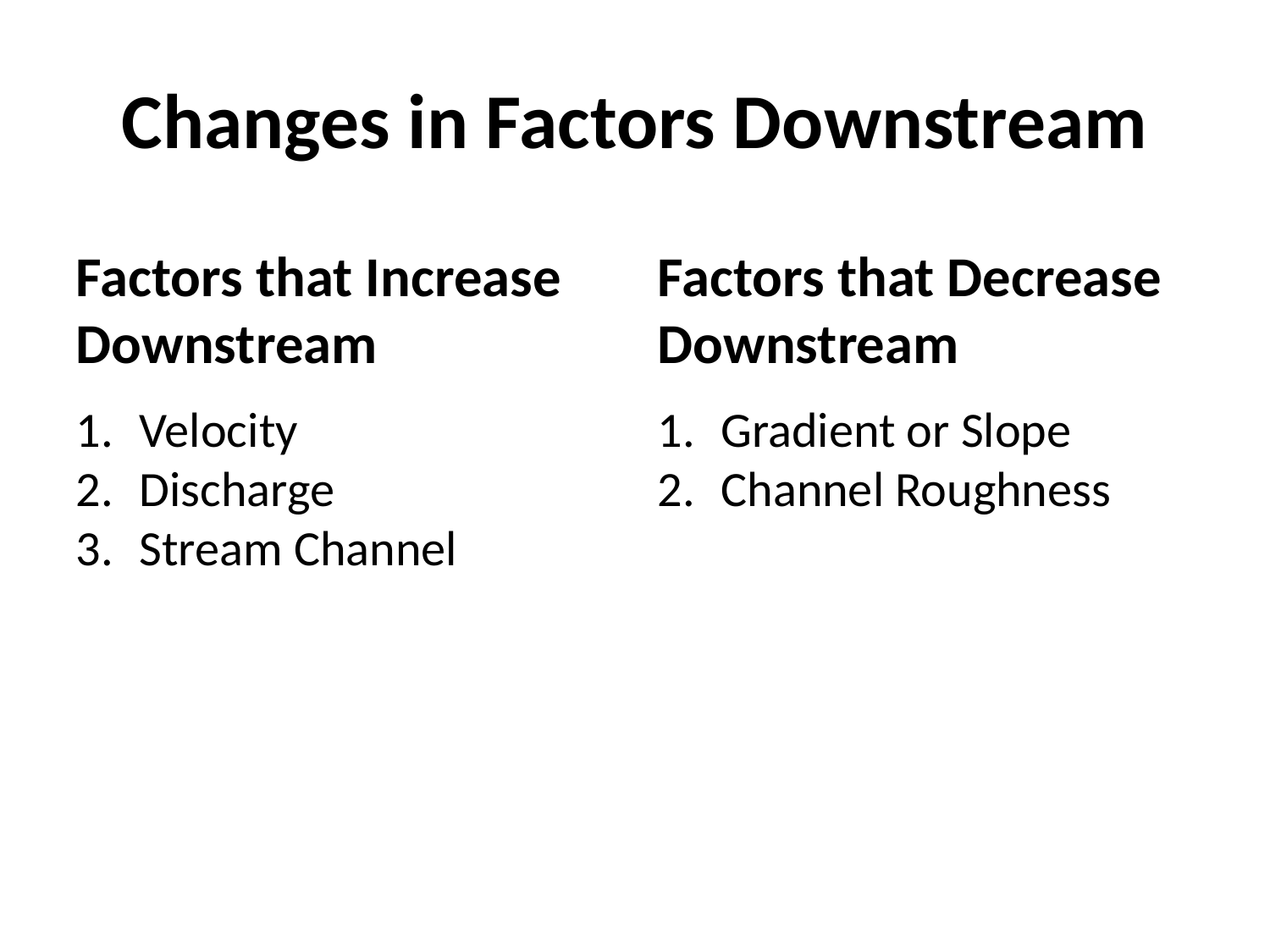

Changes in Factors Downstream
Factors that Increase Downstream
Factors that Decrease Downstream
Velocity
Discharge
Stream Channel
Gradient or Slope
Channel Roughness